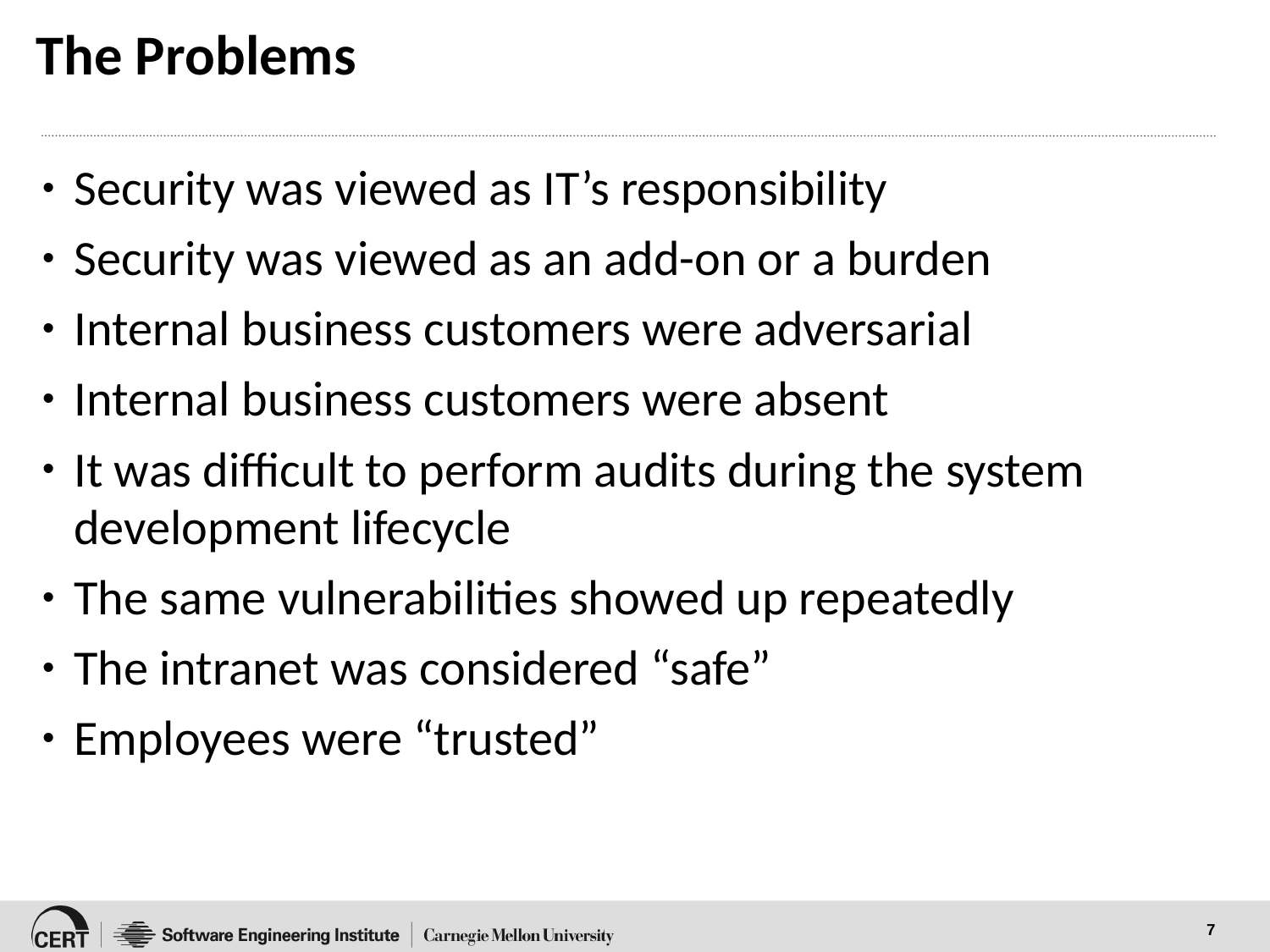

# The Problems
Security was viewed as IT’s responsibility
Security was viewed as an add-on or a burden
Internal business customers were adversarial
Internal business customers were absent
It was difficult to perform audits during the system development lifecycle
The same vulnerabilities showed up repeatedly
The intranet was considered “safe”
Employees were “trusted”